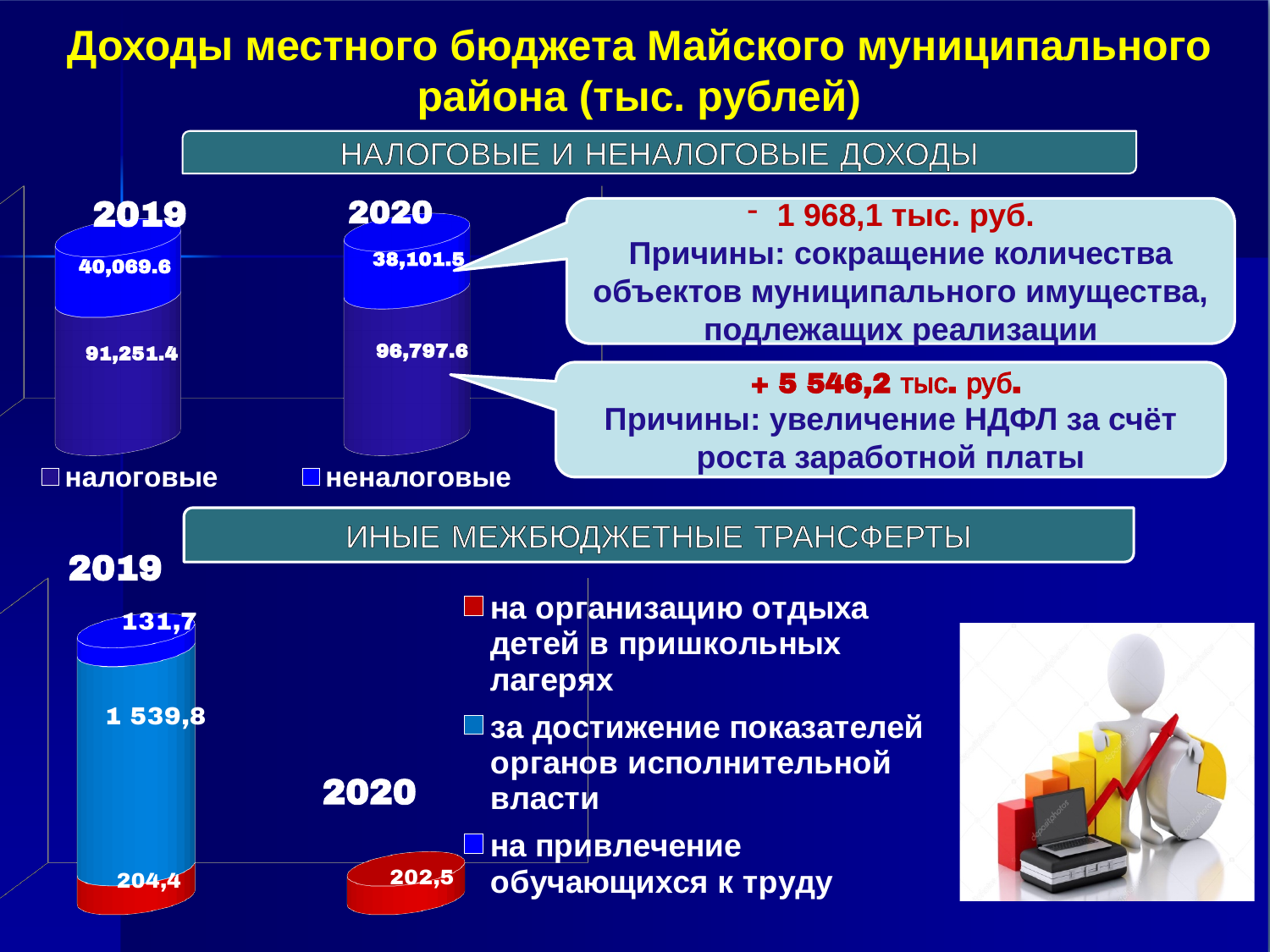

Доходы местного бюджета Майского муниципального района (тыс. рублей)
НАЛОГОВЫЕ И НЕНАЛОГОВЫЕ ДОХОДЫ
2019
2020
1 968,1 тыс. руб.
Причины: сокращение количества объектов муниципального имущества, подлежащих реализации
+ 5 546,2 тыс. руб.
Причины: увеличение НДФЛ за счёт роста заработной платы
ИНЫЕ МЕЖБЮДЖЕТНЫЕ ТРАНСФЕРТЫ
2019

2020

[unsupported chart]

[unsupported chart]